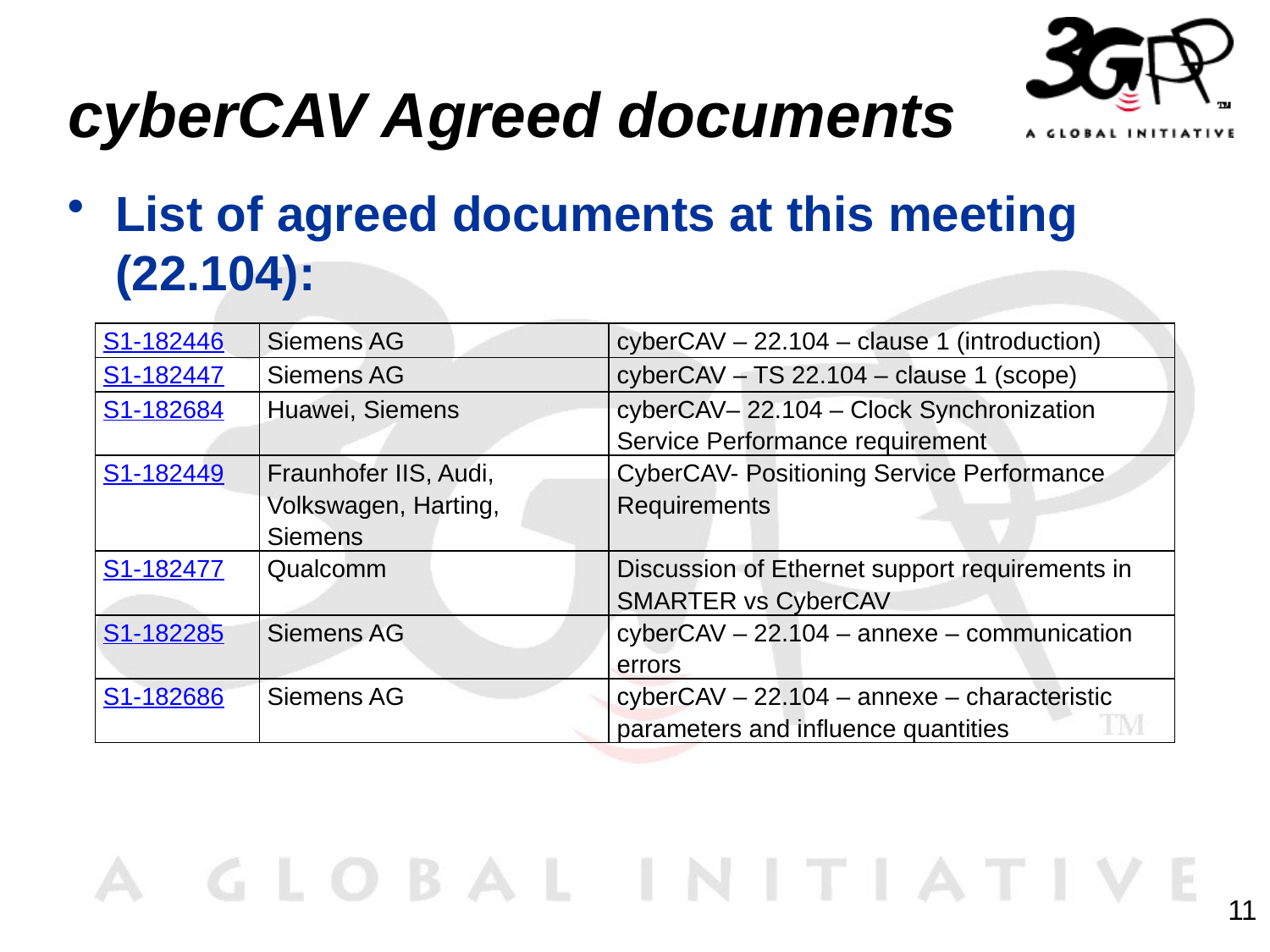

# cyberCAV Agreed documents
List of agreed documents at this meeting (22.104):

| S1-182446 | Siemens AG | cyberCAV – 22.104 – clause 1 (introduction) |
| --- | --- | --- |
| S1-182447 | Siemens AG | cyberCAV – TS 22.104 – clause 1 (scope) |
| S1-182684 | Huawei, Siemens | cyberCAV– 22.104 – Clock Synchronization Service Performance requirement |
| S1-182449 | Fraunhofer IIS, Audi, Volkswagen, Harting, Siemens | CyberCAV- Positioning Service Performance Requirements |
| S1-182477 | Qualcomm | Discussion of Ethernet support requirements in SMARTER vs CyberCAV |
| S1-182285 | Siemens AG | cyberCAV – 22.104 – annexe – communication errors |
| S1-182686 | Siemens AG | cyberCAV – 22.104 – annexe – characteristic parameters and influence quantities |
11